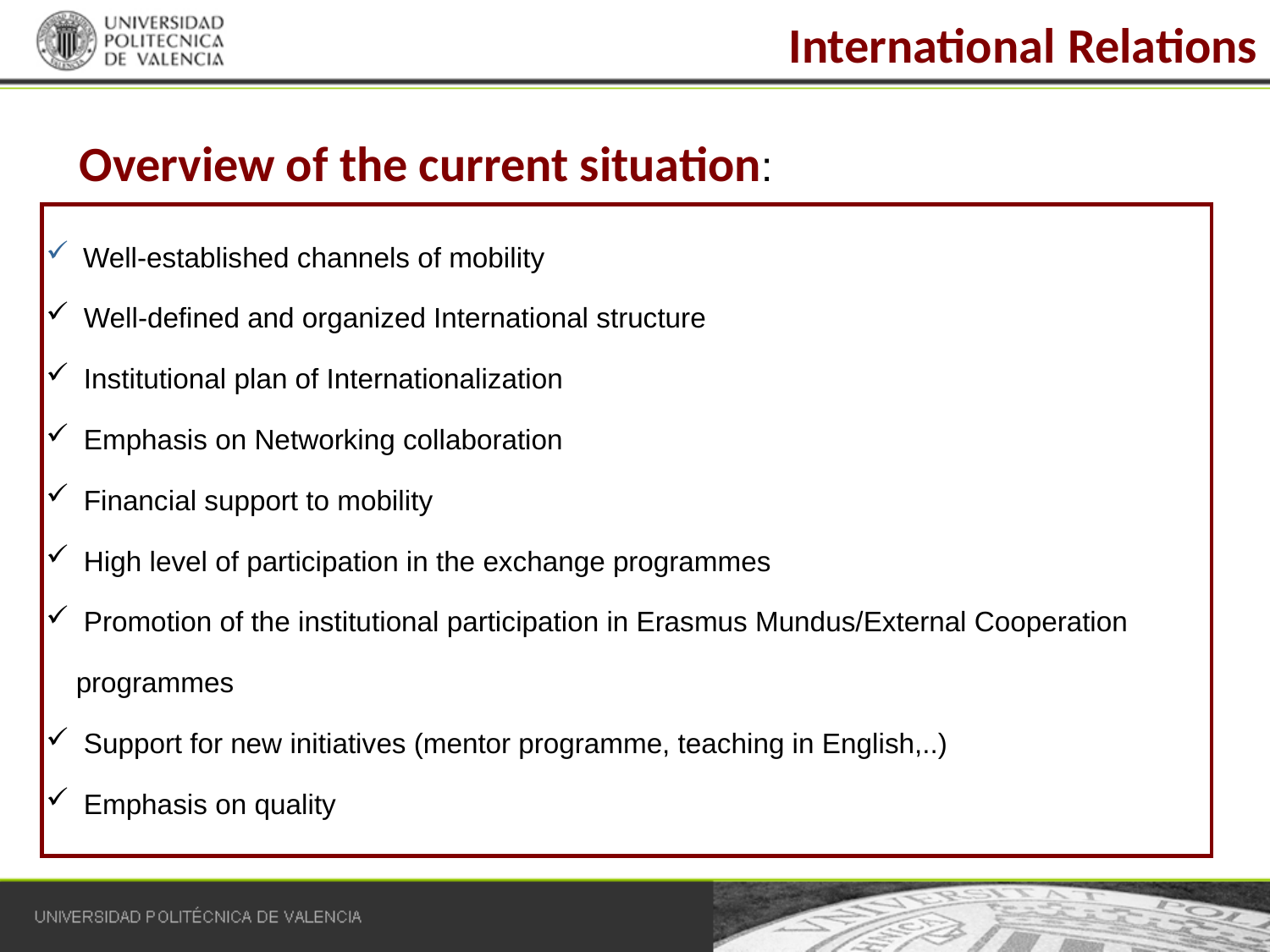

International Relations
Overview of the current situation:

 Well-established channels of mobility
 Well-defined and organized International structure
 Institutional plan of Internationalization
 Emphasis on Networking collaboration
 Financial support to mobility
 High level of participation in the exchange programmes
 Promotion of the institutional participation in Erasmus Mundus/External Cooperation programmes
 Support for new initiatives (mentor programme, teaching in English,..)
 Emphasis on quality